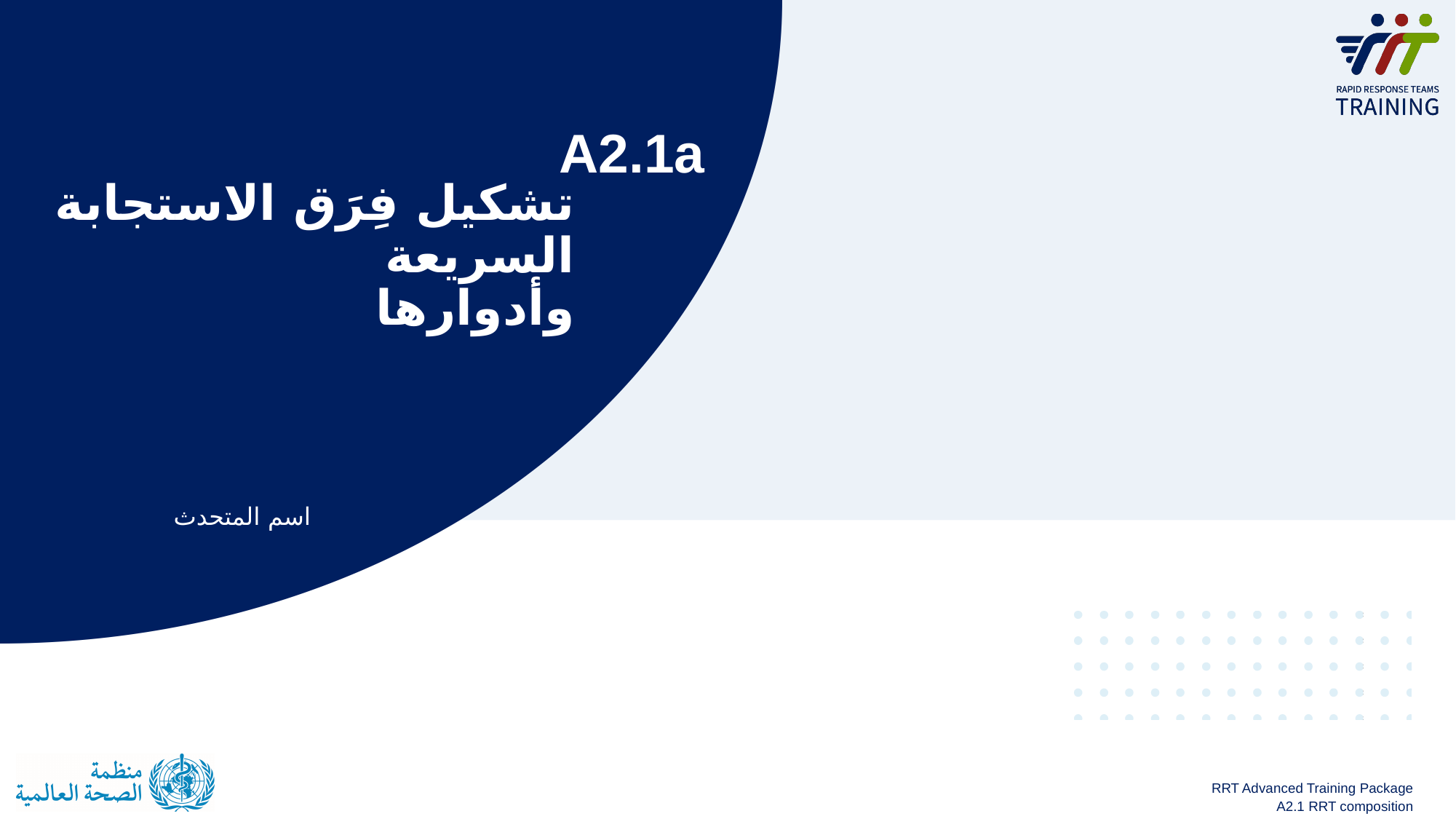

A2.1a
# تشكيل فِرَق الاستجابة السريعة  وأدوارها
اسم المتحدث
1